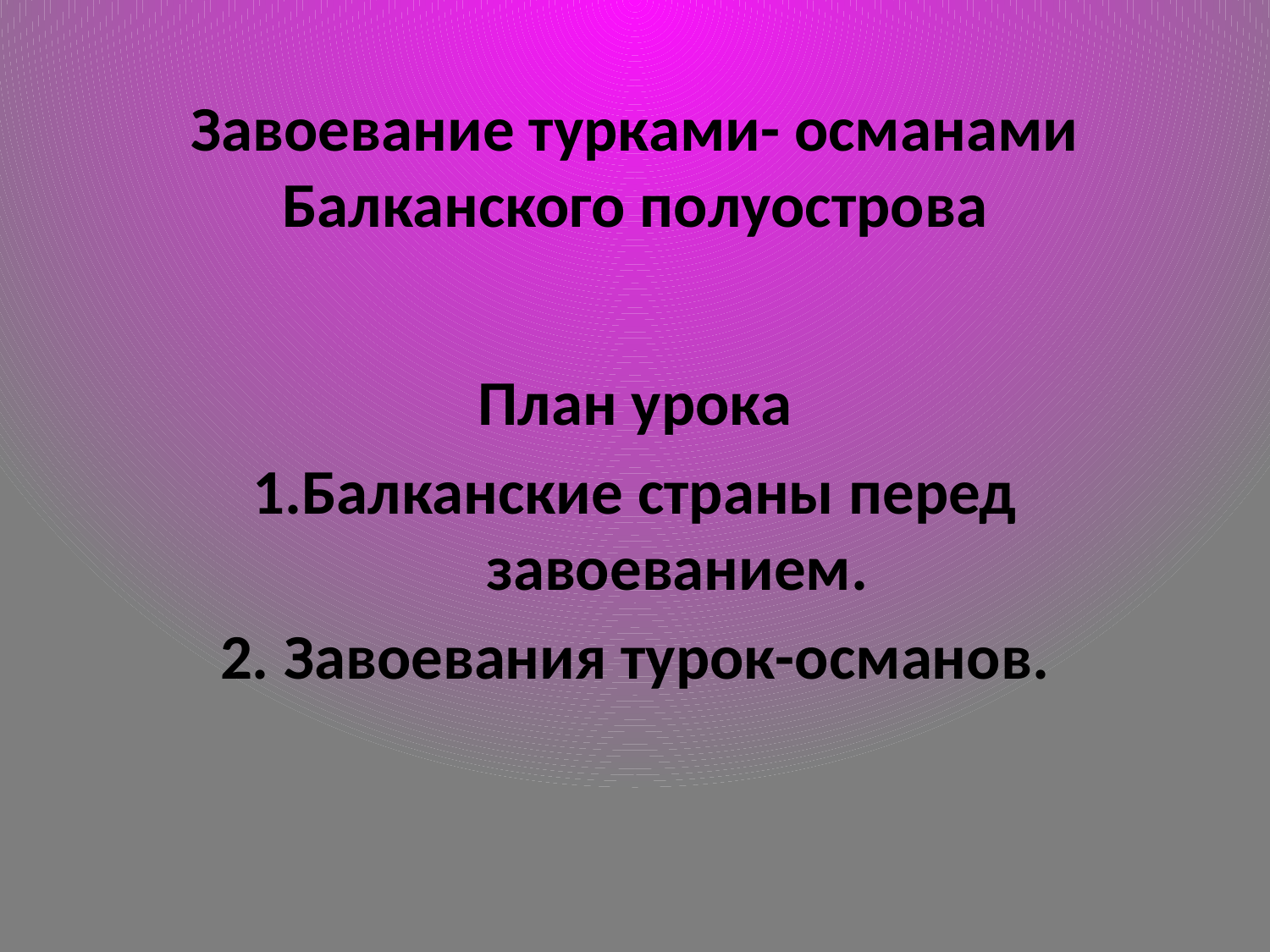

# Завоевание турками- османами Балканского полуострова

План урока
1.Балканские страны перед завоеванием.
2. Завоевания турок-османов.